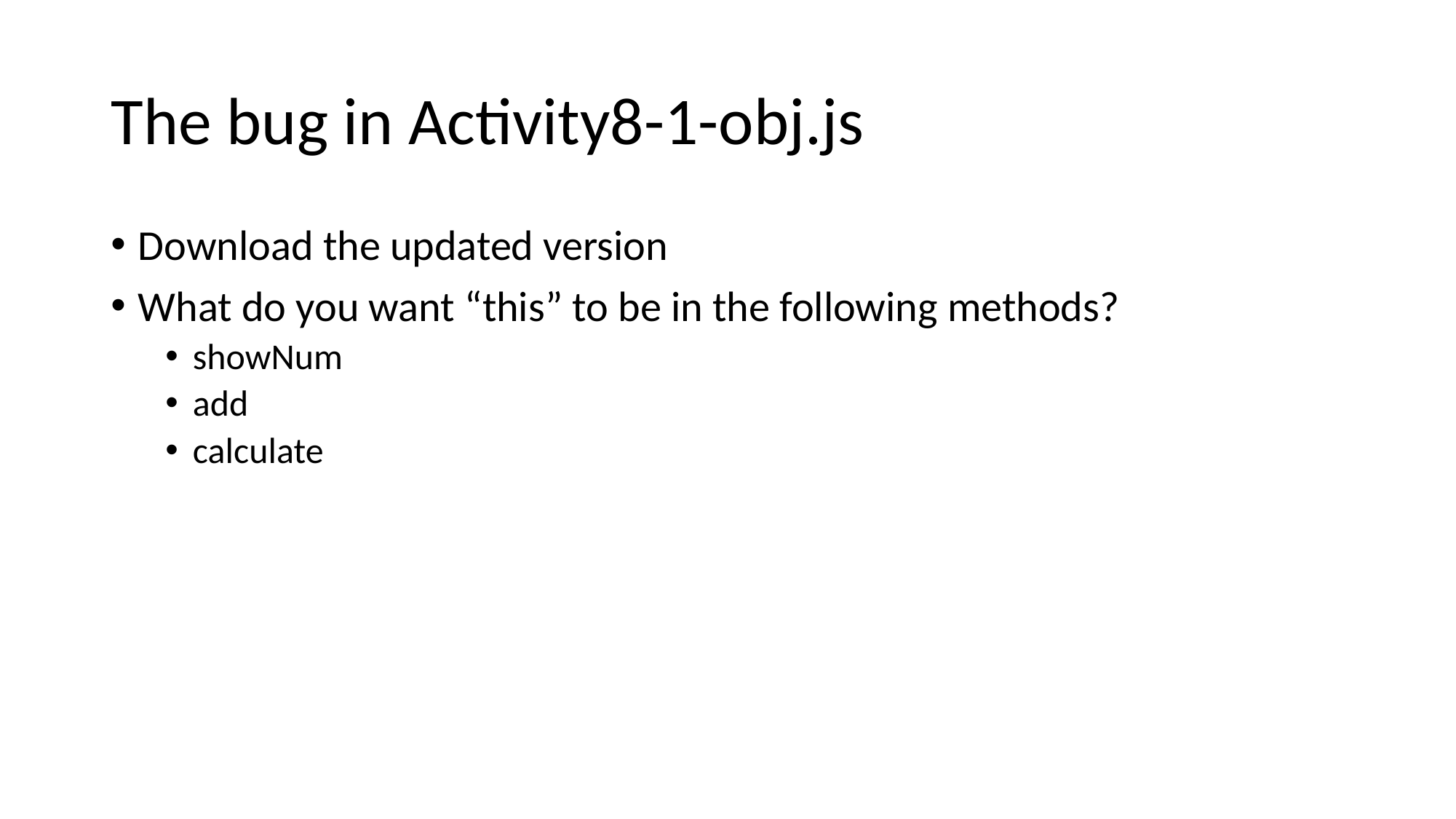

# The bug in Activity8-1-obj.js
Download the updated version
What do you want “this” to be in the following methods?
showNum
add
calculate